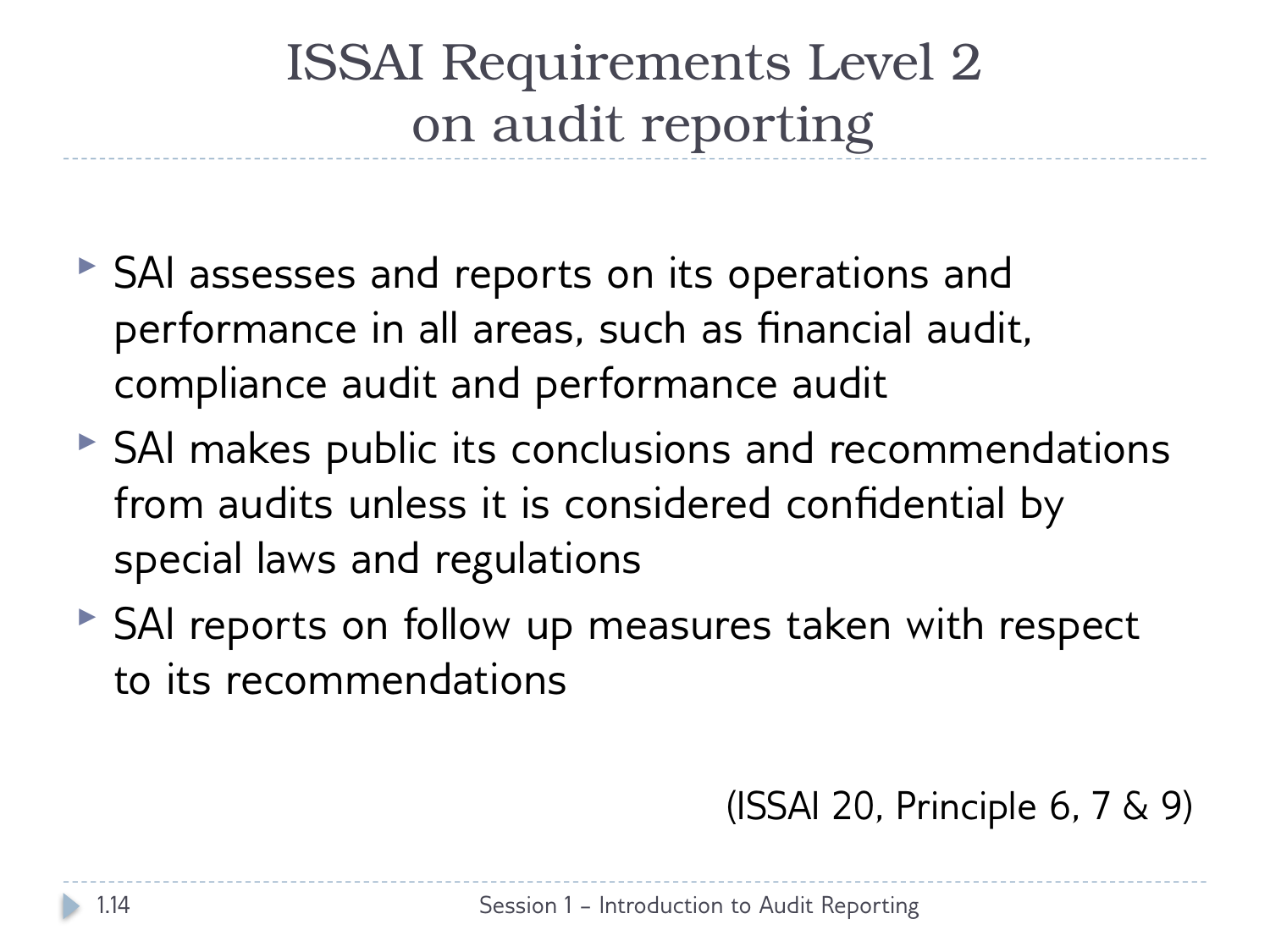

# ISSAI Requirements Level 2 on audit reporting
SAI assesses and reports on its operations and performance in all areas, such as financial audit, compliance audit and performance audit
SAI makes public its conclusions and recommendations from audits unless it is considered confidential by special laws and regulations
SAI reports on follow up measures taken with respect to its recommendations

(ISSAI 20, Principle 6, 7 & 9)
1.14
Session 1 – Introduction to Audit Reporting